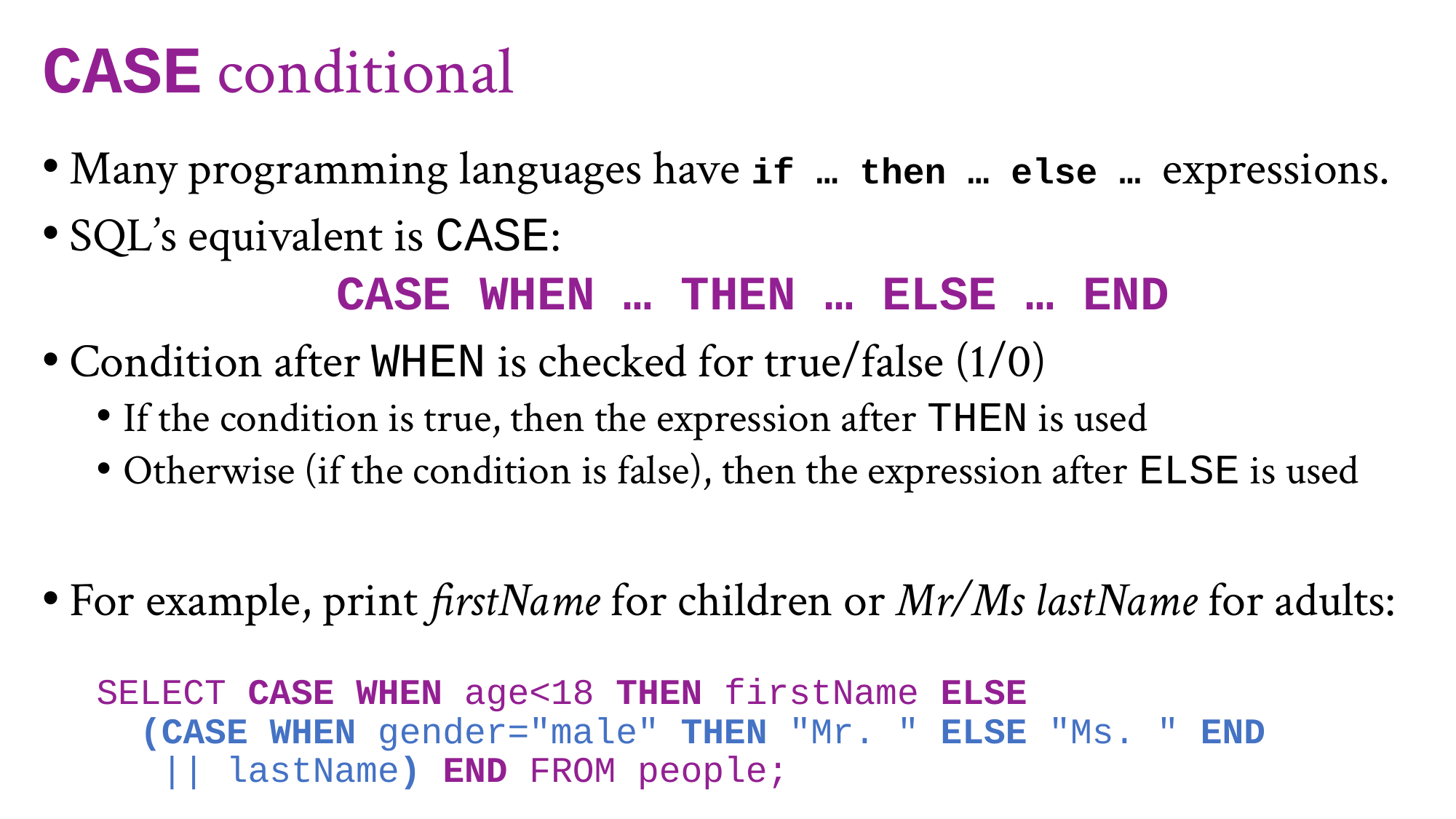

# CASE conditional
Many programming languages have if … then … else … expressions.
SQL’s equivalent is CASE:
CASE WHEN … THEN … ELSE … END
Condition after WHEN is checked for true/false (1/0)
If the condition is true, then the expression after THEN is used
Otherwise (if the condition is false), then the expression after ELSE is used

For example, print firstName for children or Mr/Ms lastName for adults:

SELECT CASE WHEN age<18 THEN firstName ELSE
  (CASE WHEN gender="male" THEN "Mr. " ELSE "Ms. " END
   || lastName) END FROM people;